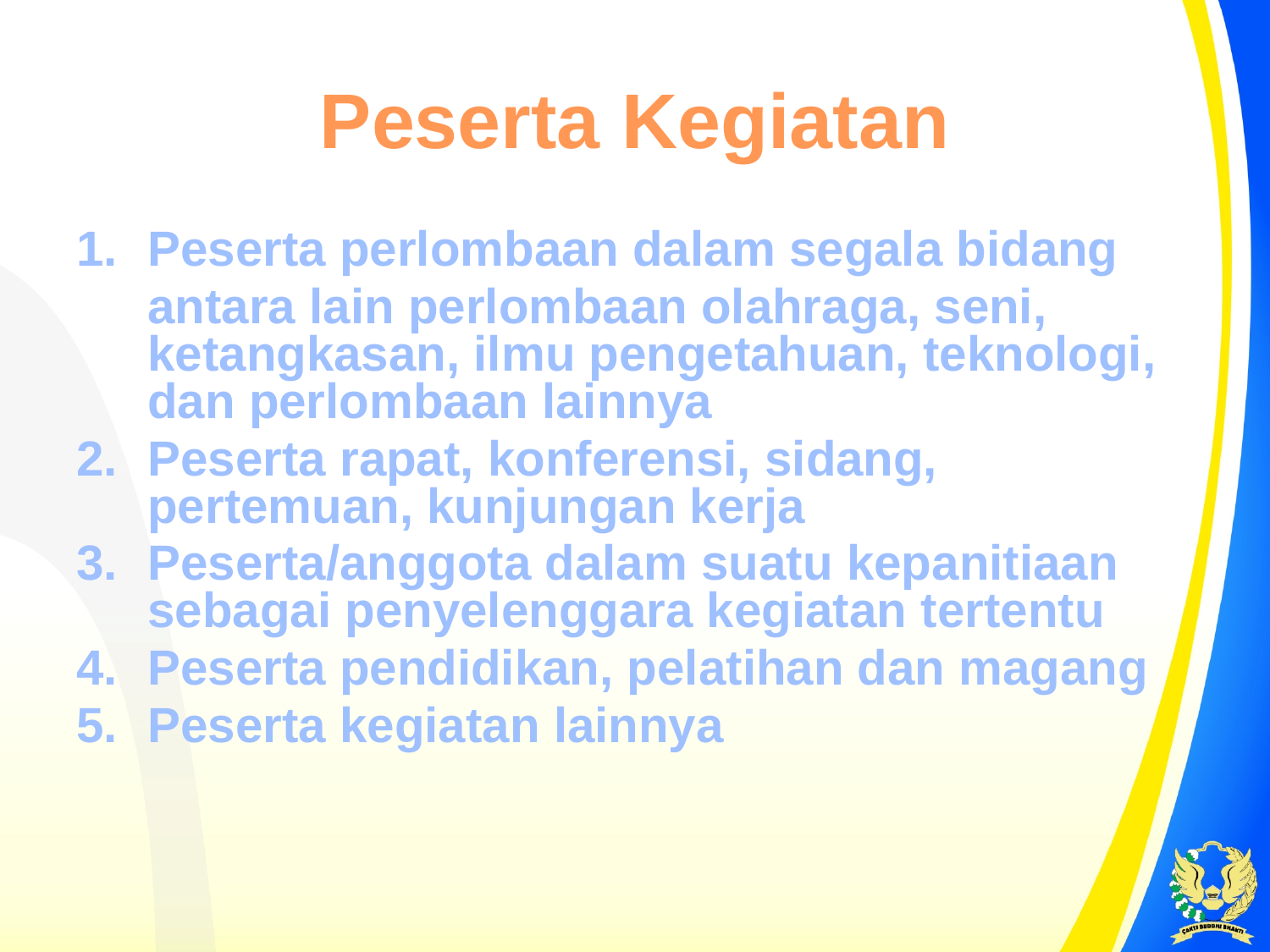

# Peserta Kegiatan
Peserta perlombaan dalam segala bidang
	antara lain perlombaan olahraga, seni, ketangkasan, ilmu pengetahuan, teknologi, dan perlombaan lainnya
Peserta rapat, konferensi, sidang, pertemuan, kunjungan kerja
Peserta/anggota dalam suatu kepanitiaan sebagai penyelenggara kegiatan tertentu
Peserta pendidikan, pelatihan dan magang
Peserta kegiatan lainnya